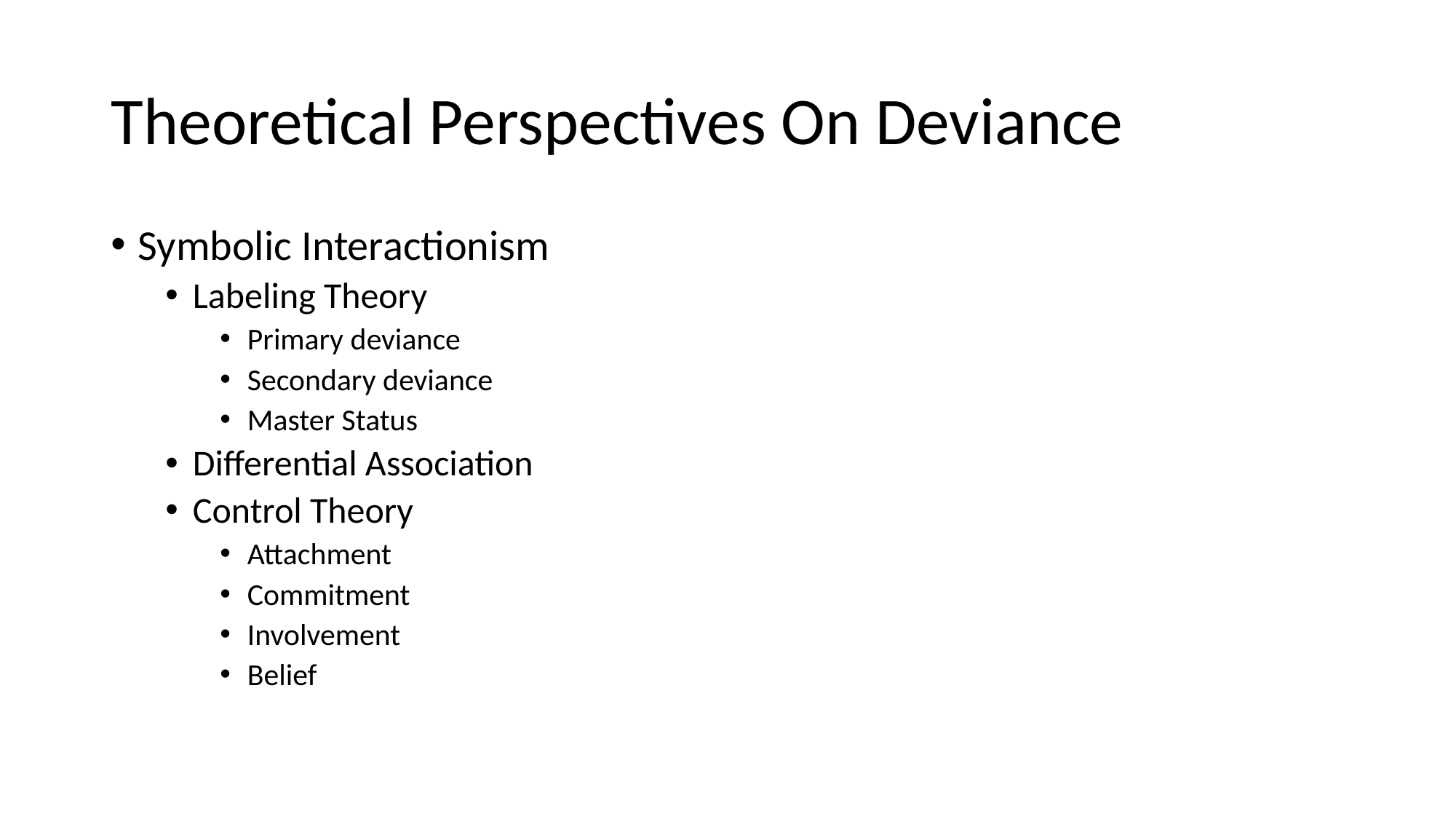

# Theoretical Perspectives On Deviance
Symbolic Interactionism
Labeling Theory
Primary deviance
Secondary deviance
Master Status
Differential Association
Control Theory
Attachment
Commitment
Involvement
Belief